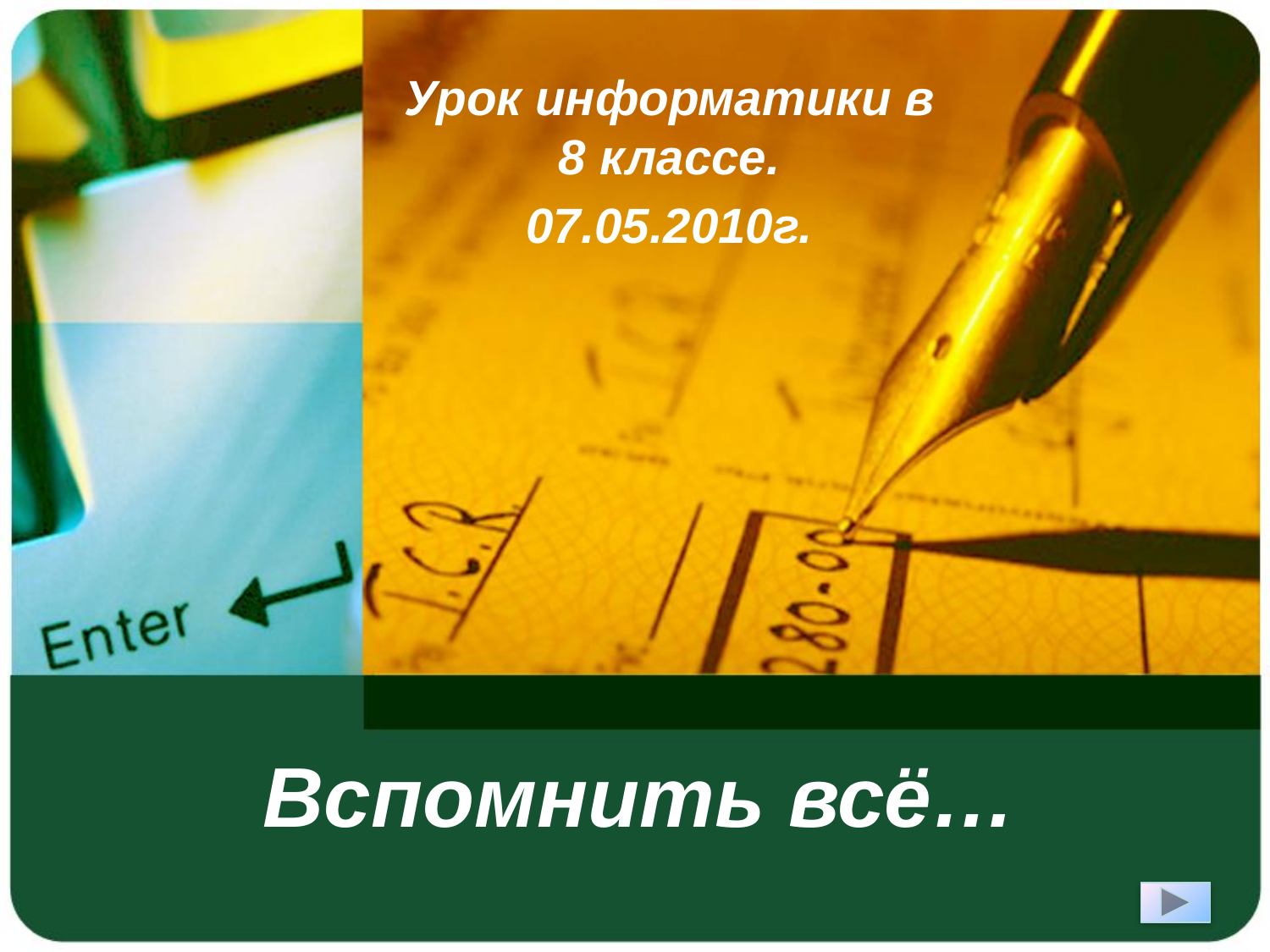

Урок информатики в 8 классе.
07.05.2010г.
# Вспомнить всё…